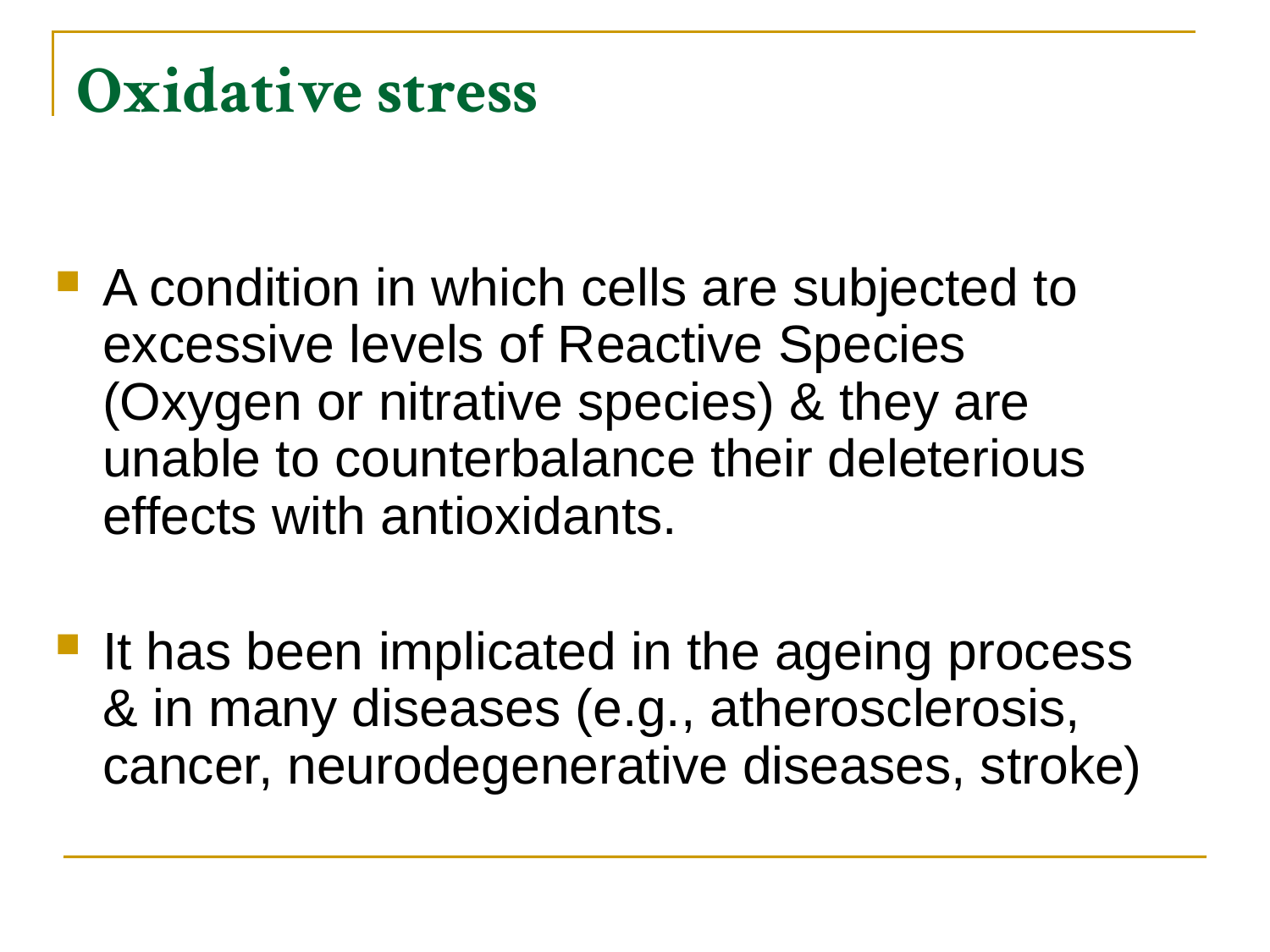

# Oxidative stress
A condition in which cells are subjected to excessive levels of Reactive Species (Oxygen or nitrative species) & they are unable to counterbalance their deleterious effects with antioxidants.

It has been implicated in the ageing process & in many diseases (e.g., atherosclerosis, cancer, neurodegenerative diseases, stroke)